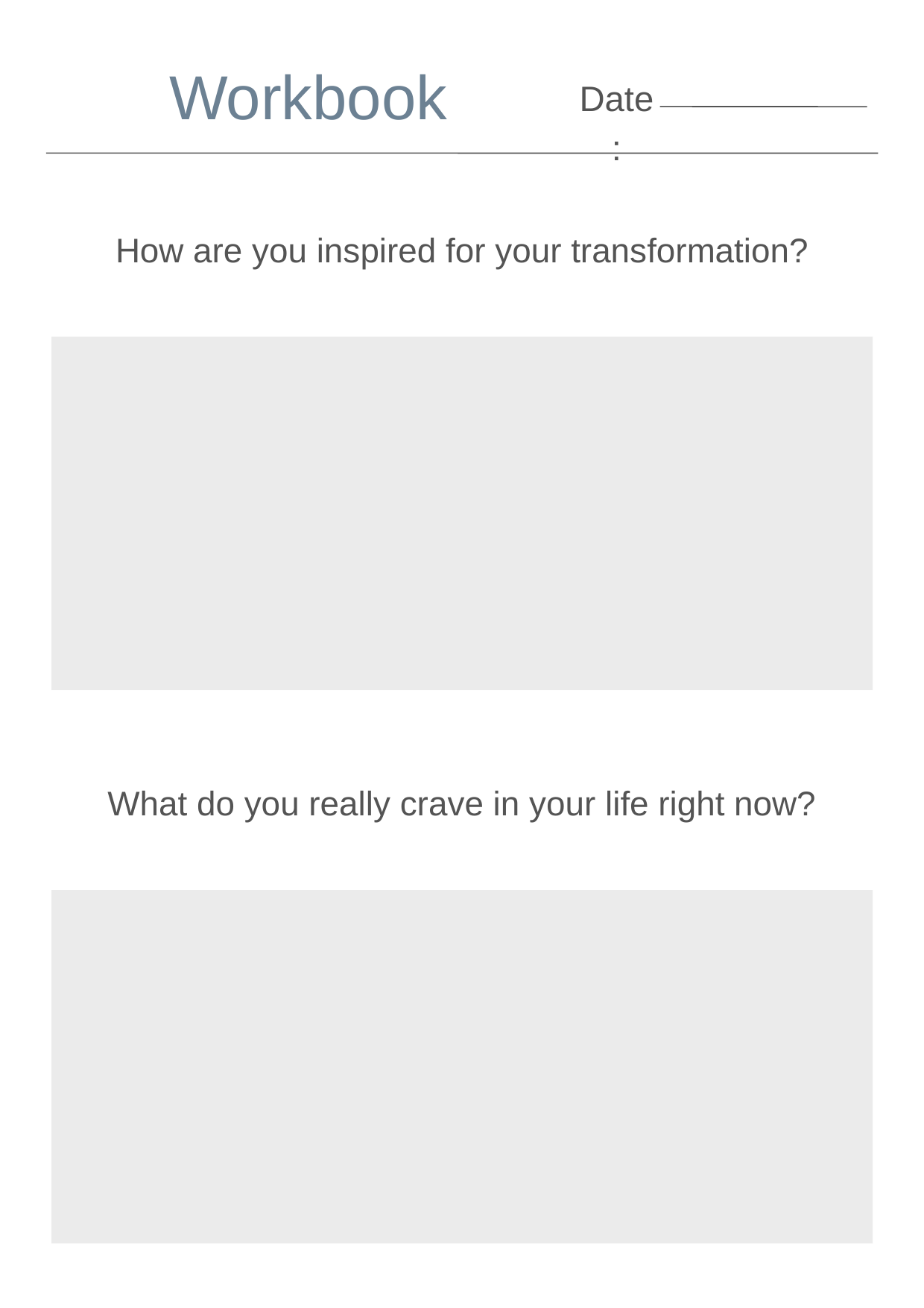

Workbook
Date:

How are you inspired for your transformation?

What do you really crave in your life right now?